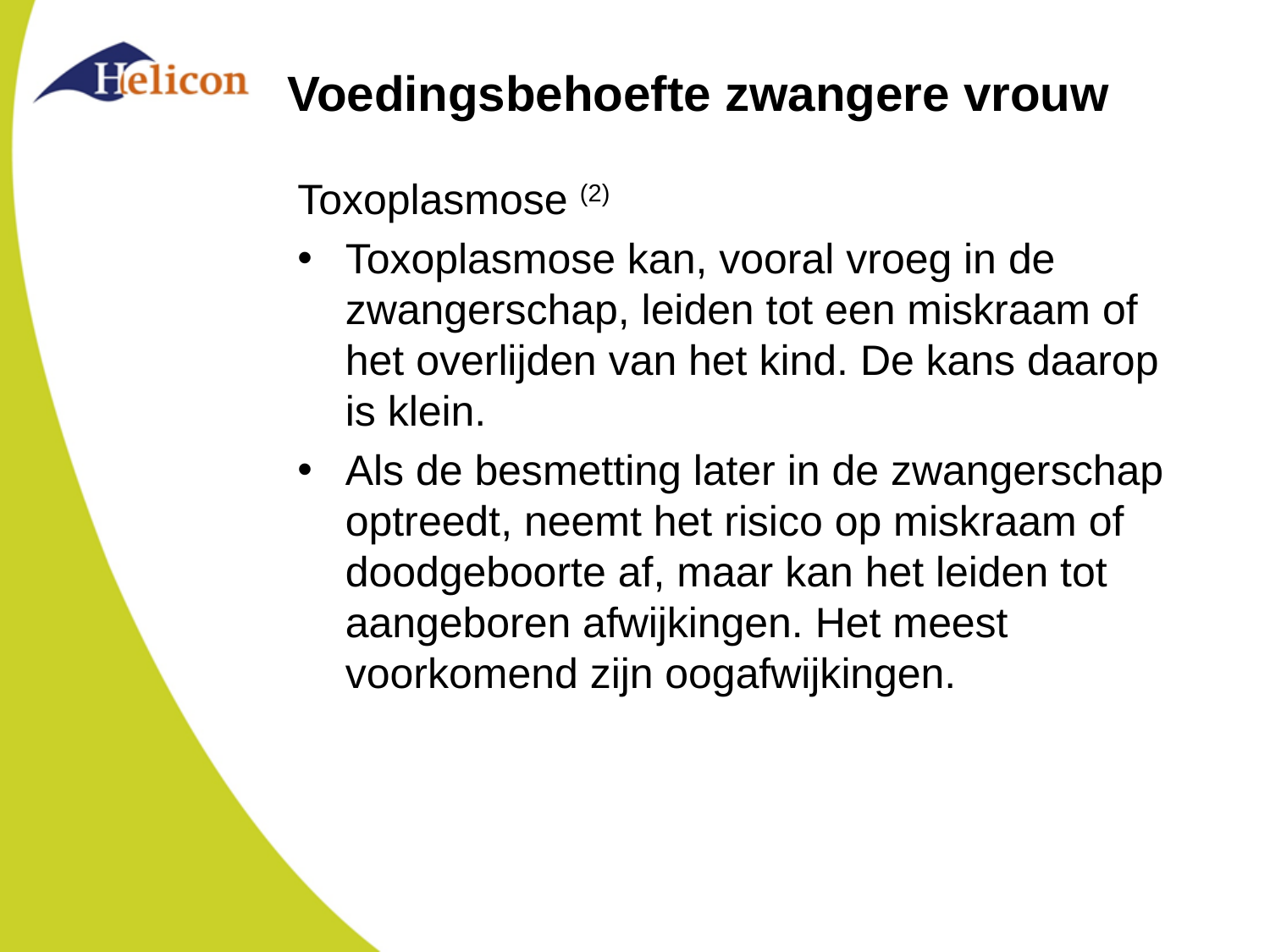

# Voedingsbehoefte zwangere vrouw
Toxoplasmose (2)
Toxoplasmose kan, vooral vroeg in de zwangerschap, leiden tot een miskraam of het overlijden van het kind. De kans daarop is klein.
Als de besmetting later in de zwangerschap optreedt, neemt het risico op miskraam of doodgeboorte af, maar kan het leiden tot aangeboren afwijkingen. Het meest voorkomend zijn oogafwijkingen.